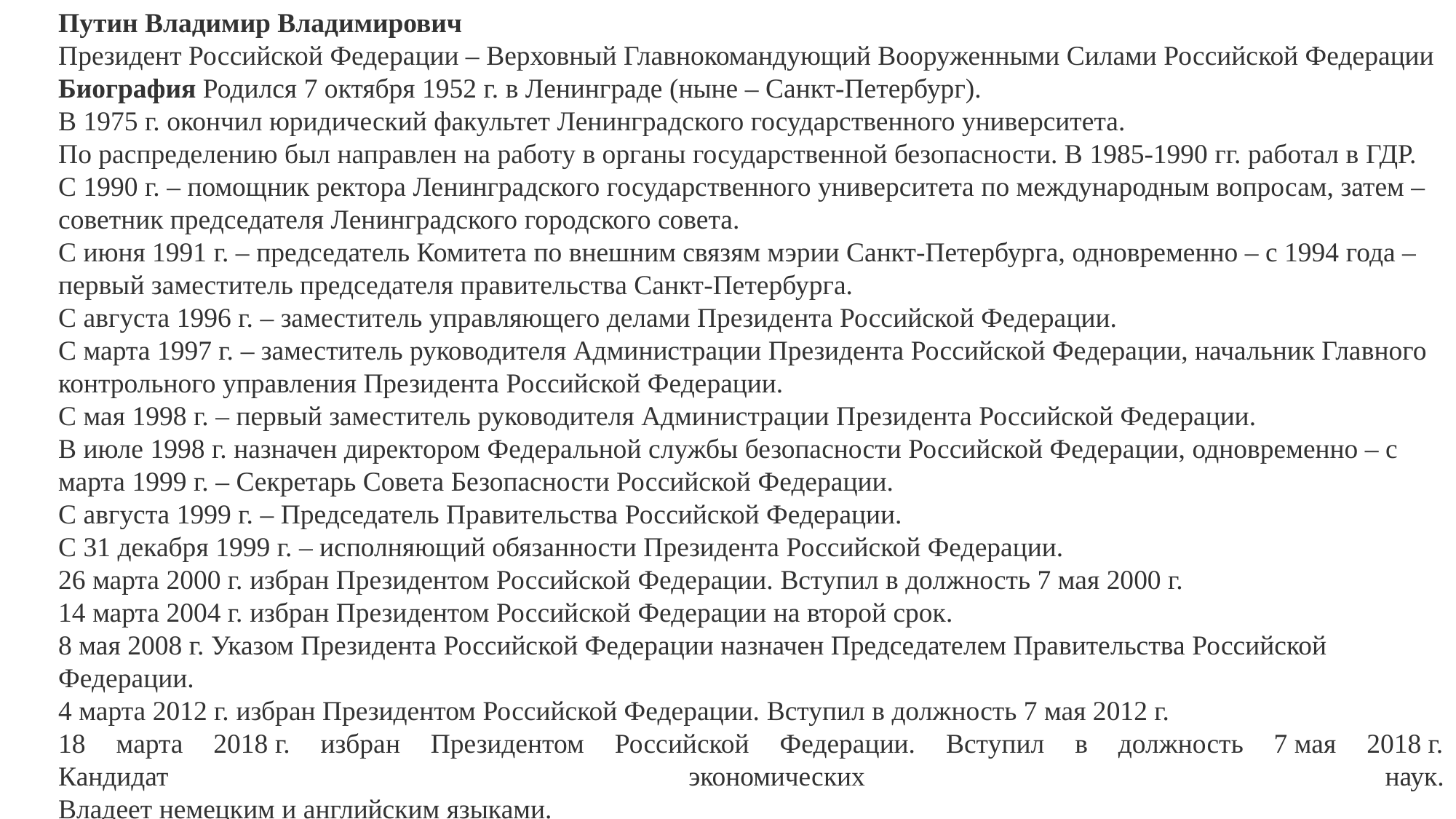

Путин Владимир Владимирович
Президент Российской Федерации – Верховный Главнокомандующий Вооруженными Силами Российской Федерации
Биография Родился 7 октября 1952 г. в Ленинграде (ныне – Санкт-Петербург).
В 1975 г. окончил юридический факультет Ленинградского государственного университета.
По распределению был направлен на работу в органы государственной безопасности. В 1985-1990 гг. работал в ГДР.
С 1990 г. – помощник ректора Ленинградского государственного университета по международным вопросам, затем – советник председателя Ленинградского городского совета.
С июня 1991 г. – председатель Комитета по внешним связям мэрии Санкт-Петербурга, одновременно – с 1994 года – первый заместитель председателя правительства Санкт-Петербурга.
С августа 1996 г. – заместитель управляющего делами Президента Российской Федерации.
С марта 1997 г. – заместитель руководителя Администрации Президента Российской Федерации, начальник Главного контрольного управления Президента Российской Федерации.
С мая 1998 г. – первый заместитель руководителя Администрации Президента Российской Федерации.
В июле 1998 г. назначен директором Федеральной службы безопасности Российской Федерации, одновременно – с марта 1999 г. – Секретарь Совета Безопасности Российской Федерации.
С августа 1999 г. – Председатель Правительства Российской Федерации.
С 31 декабря 1999 г. – исполняющий обязанности Президента Российской Федерации.
26 марта 2000 г. избран Президентом Российской Федерации. Вступил в должность 7 мая 2000 г.
14 марта 2004 г. избран Президентом Российской Федерации на второй срок.
8 мая 2008 г. Указом Президента Российской Федерации назначен Председателем Правительства Российской Федерации.
4 марта 2012 г. избран Президентом Российской Федерации. Вступил в должность 7 мая 2012 г.
18 марта 2018 г. избран Президентом Российской Федерации. Вступил в должность 7 мая 2018 г.
Кандидат экономических наук.
Владеет немецким и английским языками.